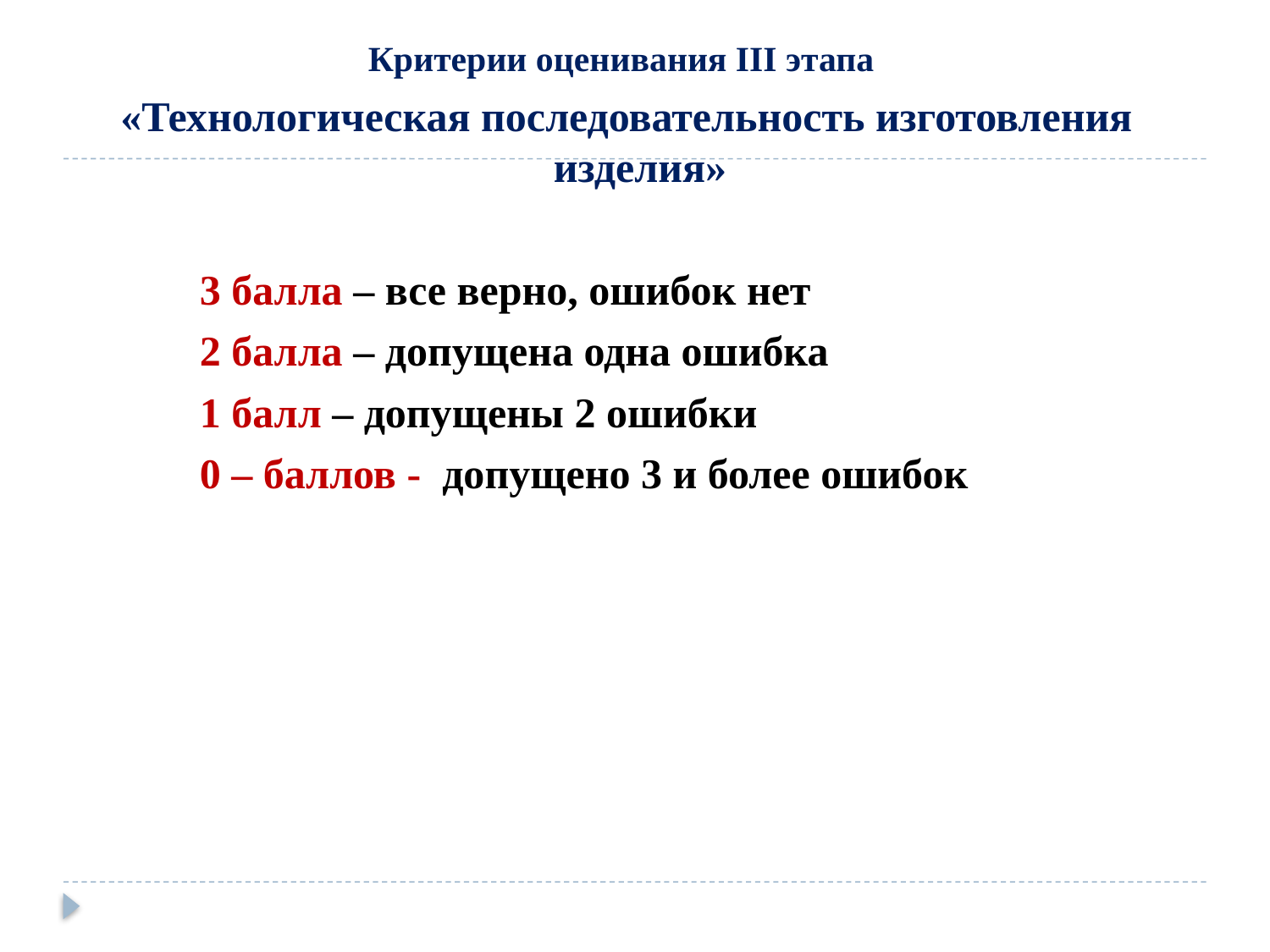

Критерии оценивания III этапа
 «Технологическая последовательность изготовления изделия»

             3 балла – все верно, ошибок нет
             2 балла – допущена одна ошибка
             1 балл – допущены 2 ошибки
             0 – баллов -  допущено 3 и более ошибок